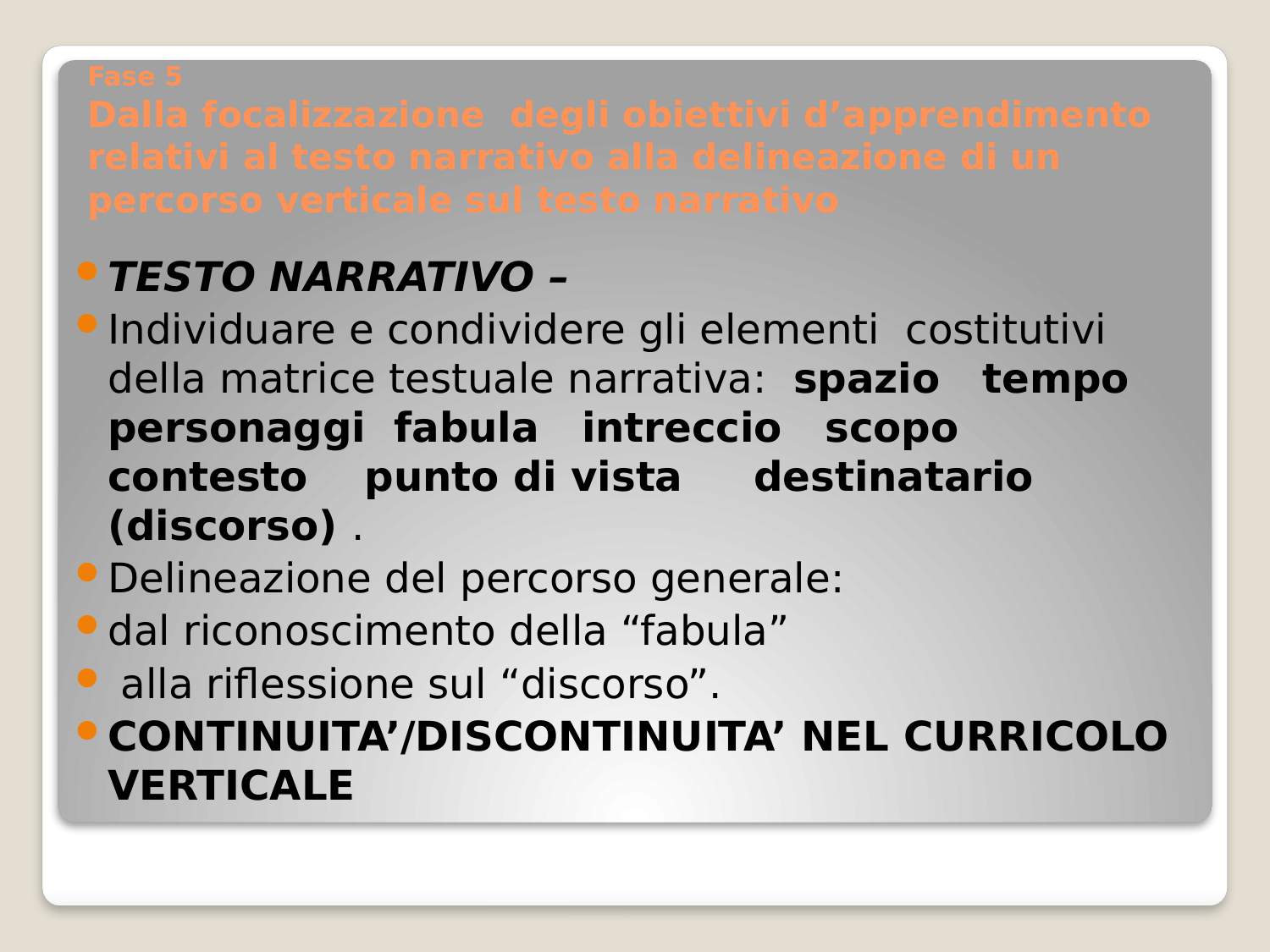

# Fase 5 Dalla focalizzazione  degli obiettivi d’apprendimento relativi al testo narrativo alla delineazione di un percorso verticale sul testo narrativo
TESTO NARRATIVO –
Individuare e condividere gli elementi  costitutivi della matrice testuale narrativa:  spazio   tempo personaggi  fabula   intreccio   scopo  contesto    punto di vista     destinatario (discorso) .
Delineazione del percorso generale:
dal riconoscimento della “fabula”
 alla riflessione sul “discorso”.
CONTINUITA’/DISCONTINUITA’ NEL CURRICOLO VERTICALE